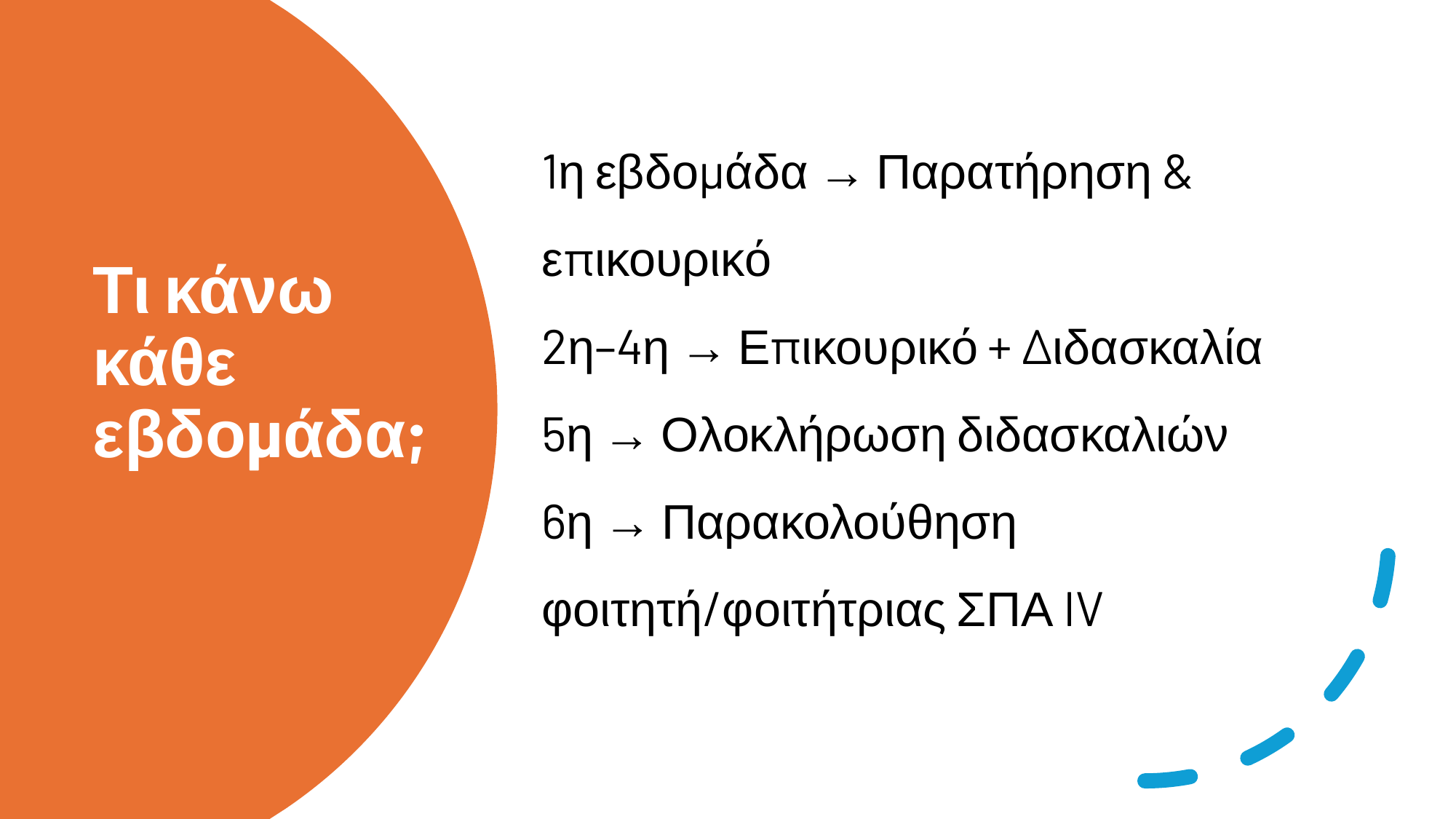

1η εβδομάδα → Παρατήρηση & επικουρικό
2η–4η → Επικουρικό + Διδασκαλία
5η → Ολοκλήρωση διδασκαλιών
6η → Παρακολούθηση φοιτητή/φοιτήτριας ΣΠΑ IV

# Τι κάνω κάθε εβδομάδα;